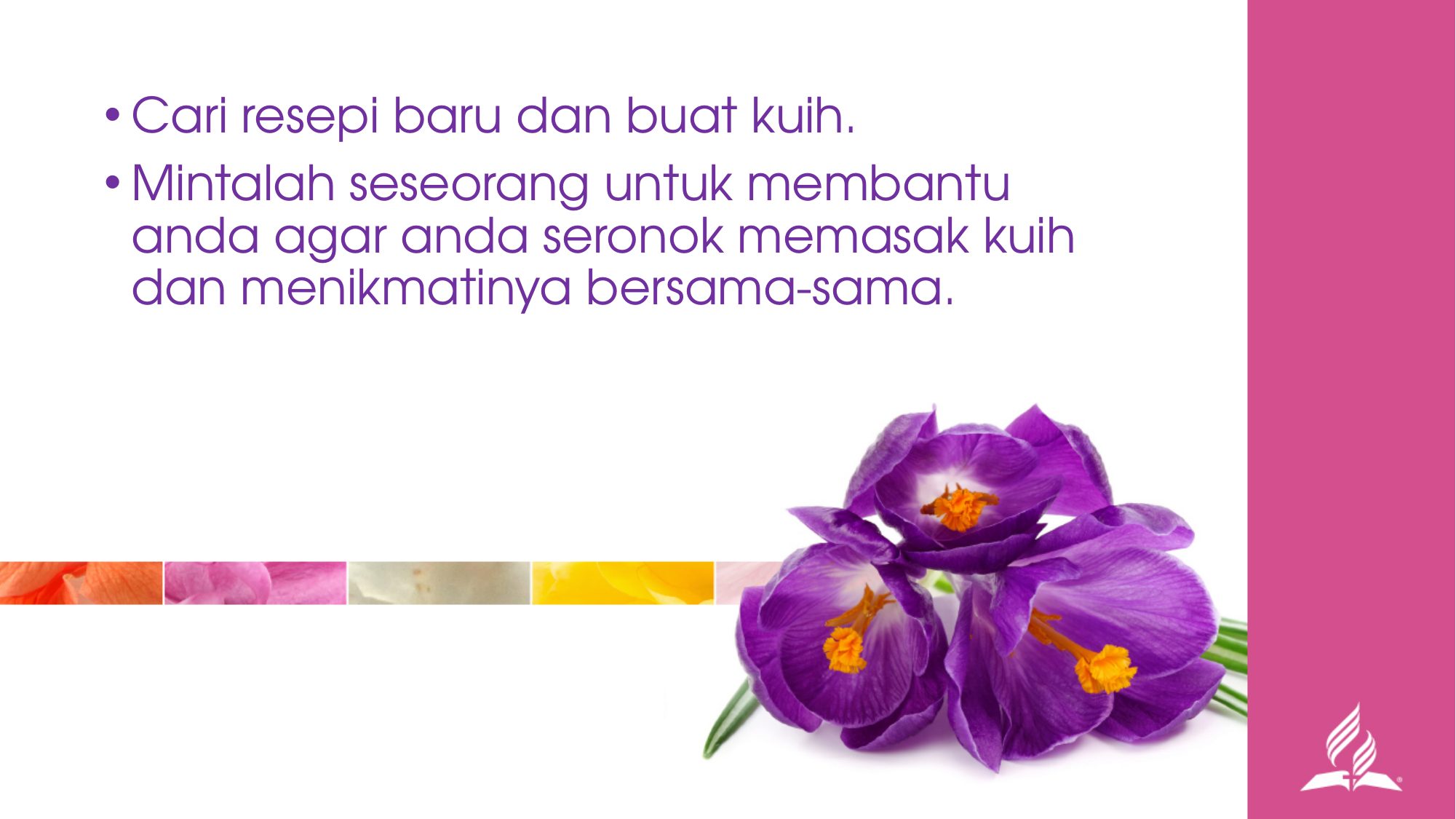

Cari resepi baru dan buat kuih.
Mintalah seseorang untuk membantu anda agar anda seronok memasak kuih dan menikmatinya bersama-sama.